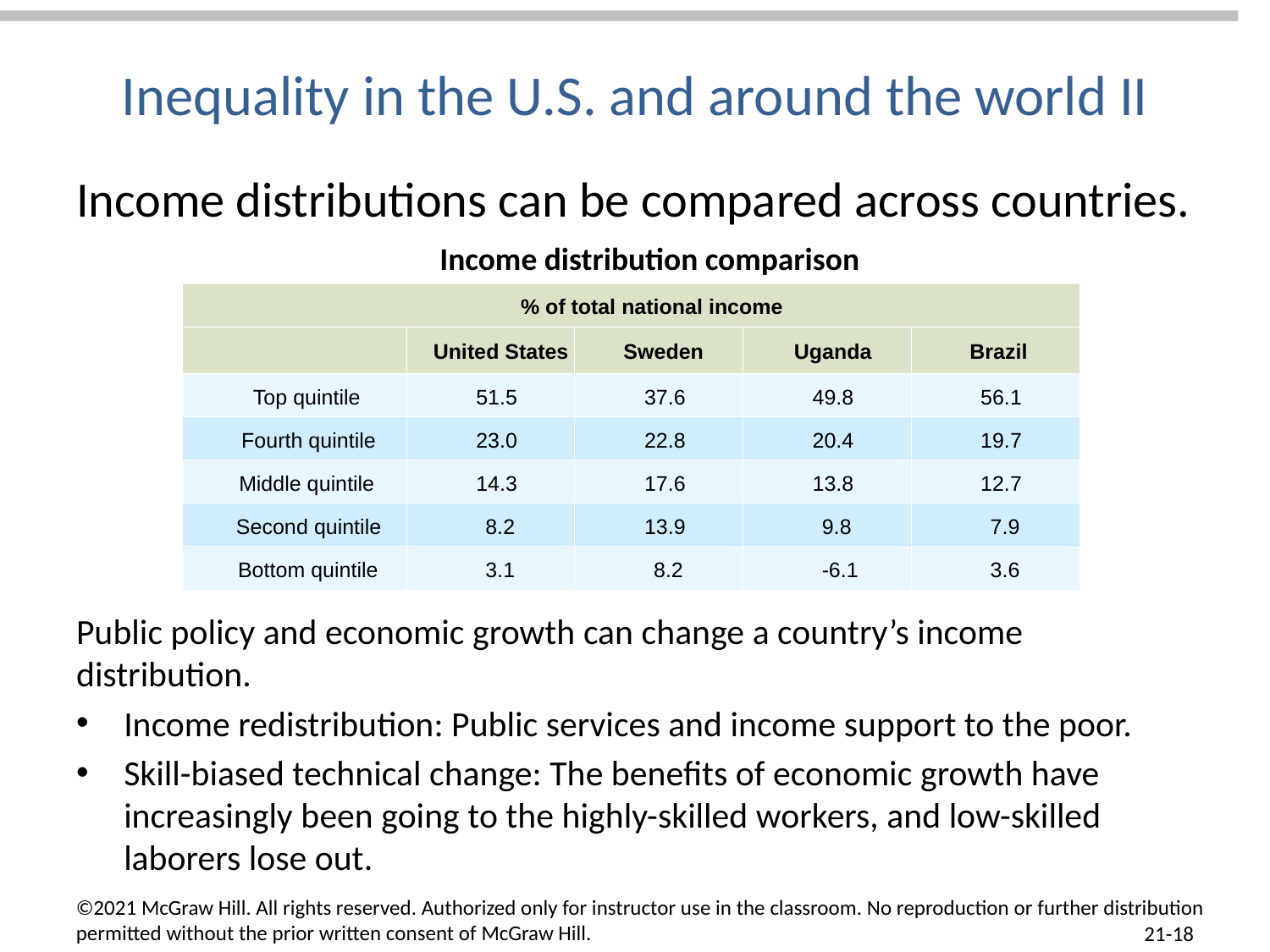

# Inequality in the U.S. and around the world II
Income distributions can be compared across countries.
Income distribution comparison

% of total national income

United States
Sweden
Uganda
Brazil

Top quintile
51.5
37.6
49.8
56.1

Fourth quintile
23.0
22.8
20.4
19.7

Middle quintile
14.3
17.6
13.8
12.7

Second quintile
8.2
13.9
9.8
7.9

Bottom quintile
3.1
8.2
-6.1
3.6
Public policy and economic growth can change a country’s income distribution.
Income redistribution: Public services and income support to the poor.
Skill-biased technical change: The benefits of economic growth have increasingly been going to the highly-skilled workers, and low-skilled laborers lose out.